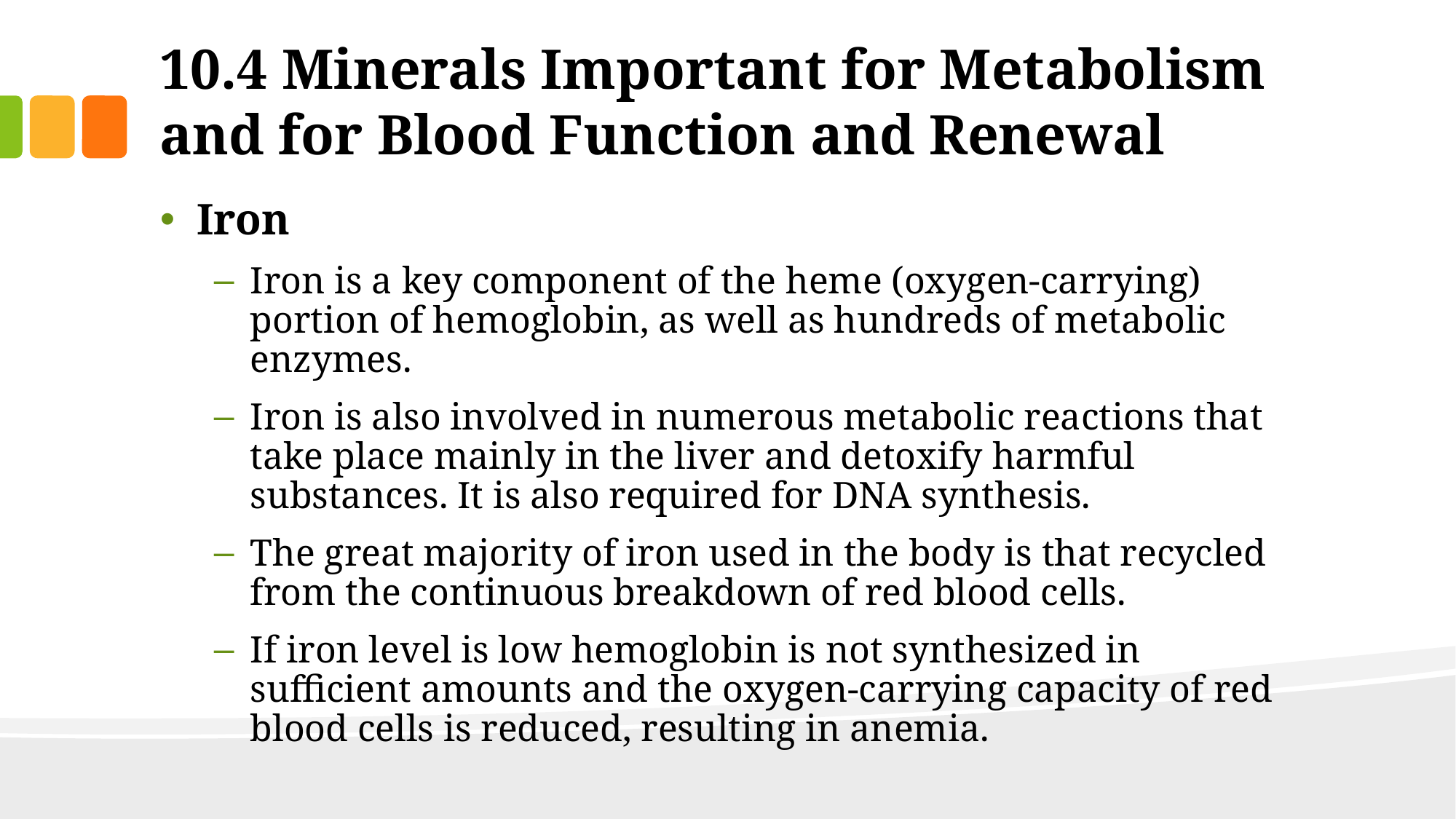

# 10.4 Minerals Important for Metabolism and for Blood Function and Renewal
Iron
Iron is a key component of the heme (oxygen-carrying) portion of hemoglobin, as well as hundreds of metabolic enzymes.
Iron is also involved in numerous metabolic reactions that take place mainly in the liver and detoxify harmful substances. It is also required for DNA synthesis.
The great majority of iron used in the body is that recycled from the continuous breakdown of red blood cells.
If iron level is low hemoglobin is not synthesized in sufficient amounts and the oxygen-carrying capacity of red blood cells is reduced, resulting in anemia.